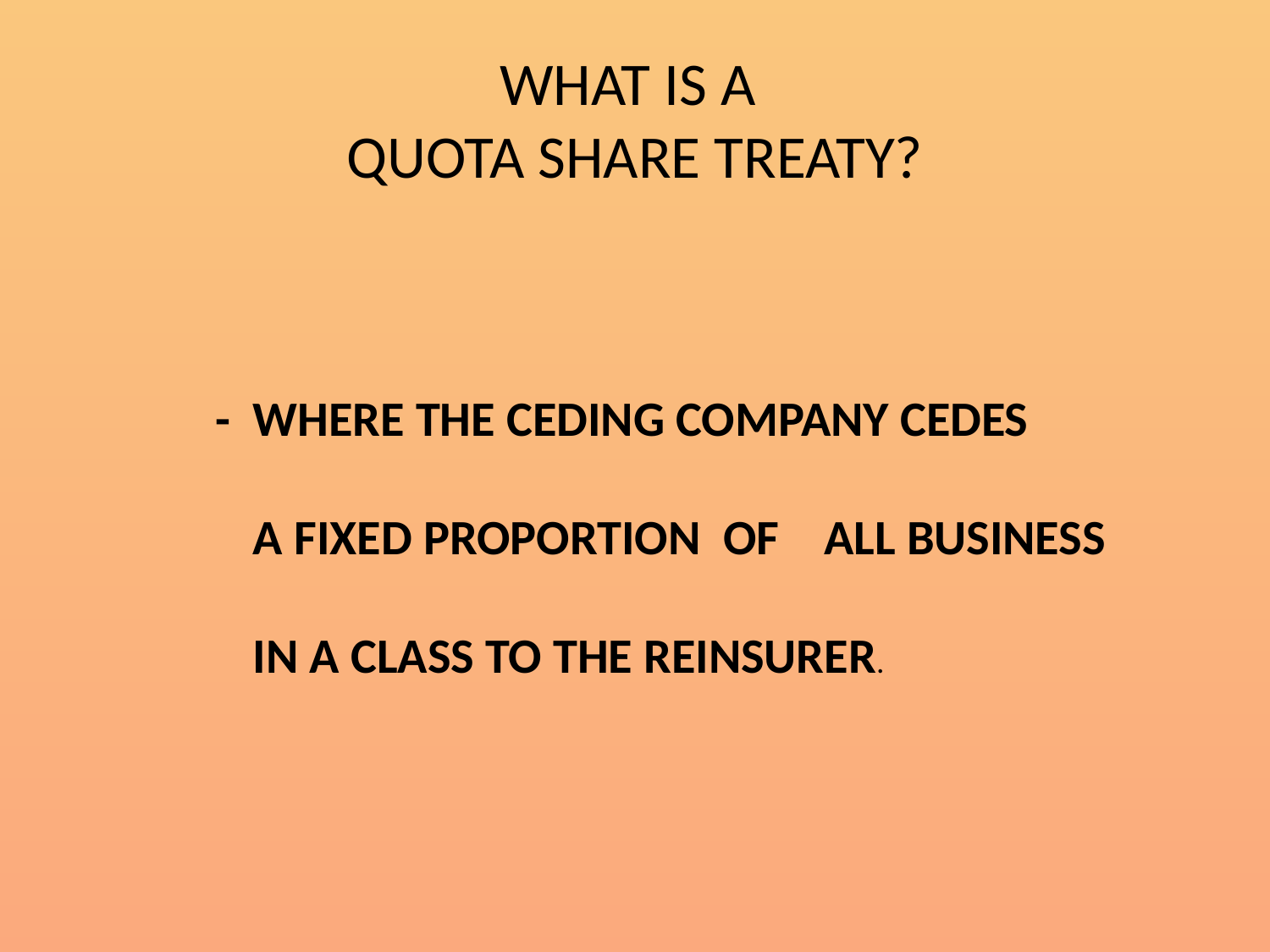

# WHAT IS A QUOTA SHARE TREATY?
 -  WHERE THE CEDING COMPANY CEDES

    A FIXED PROPORTION  OF    ALL BUSINESS

    IN A CLASS TO THE REINSURER.